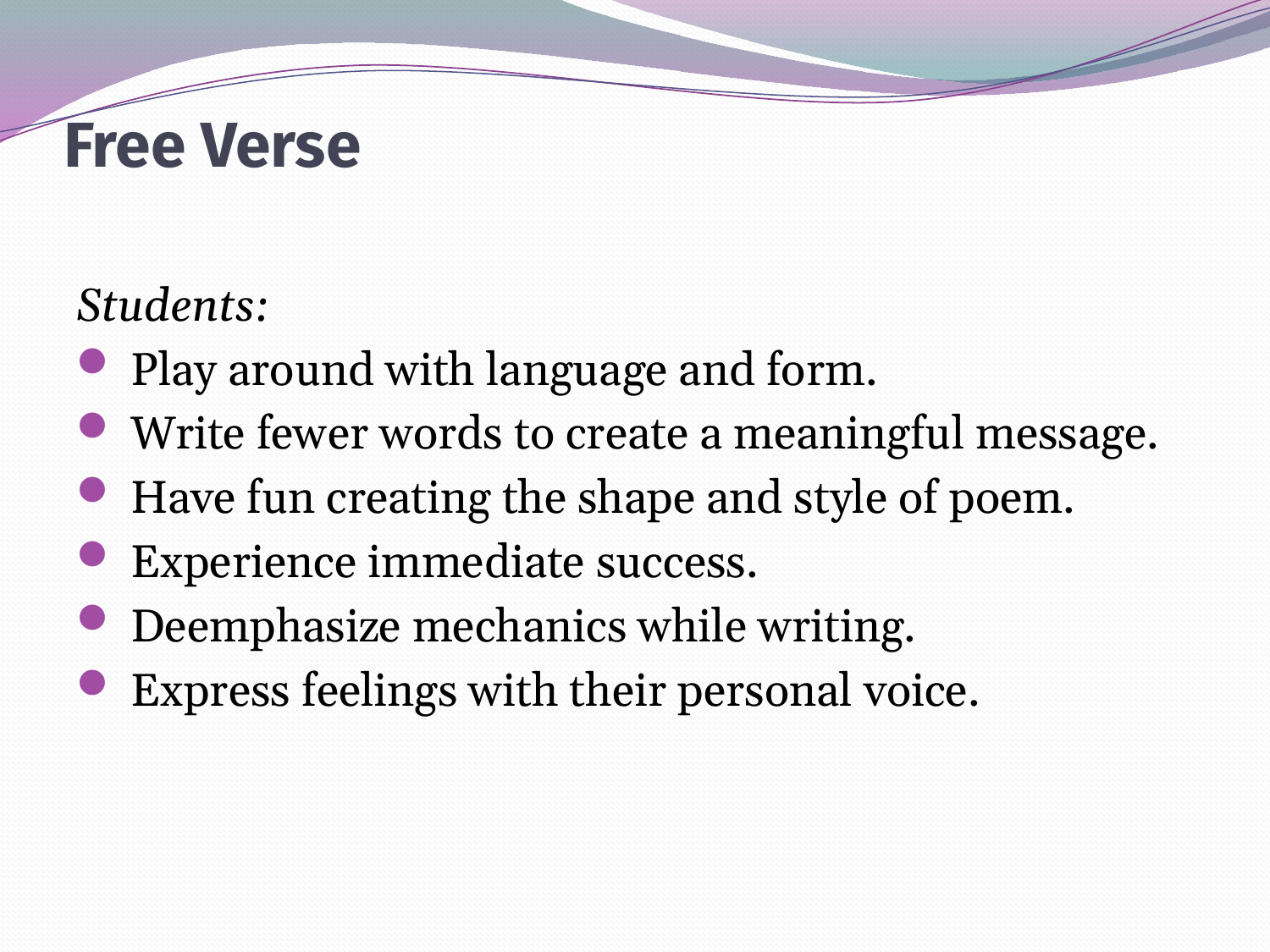

# Free Verse
Students:
 Play around with language and form.
 Write fewer words to create a meaningful message.
 Have fun creating the shape and style of poem.
 Experience immediate success.
 Deemphasize mechanics while writing.
 Express feelings with their personal voice.